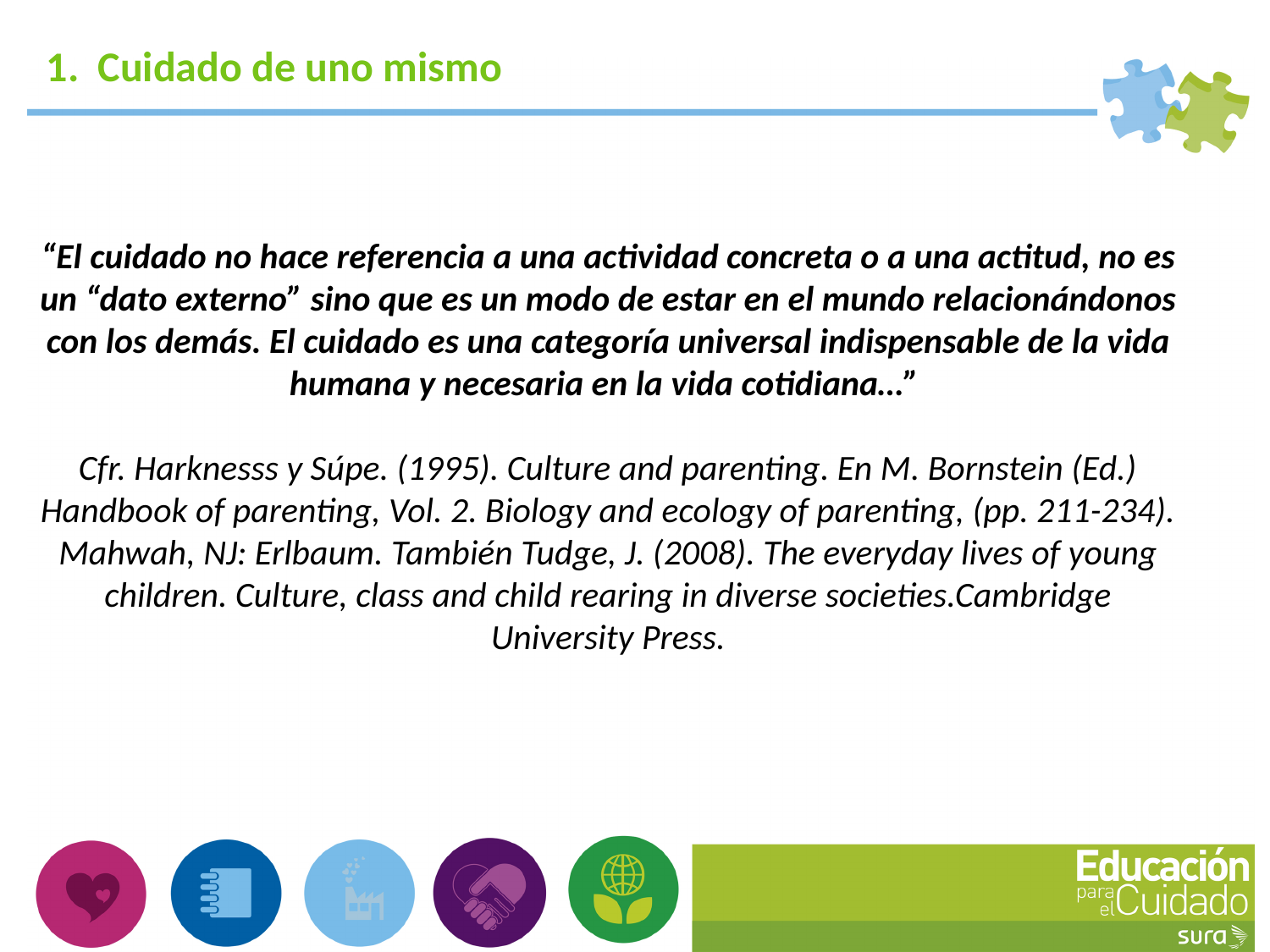

1.  Cuidado de uno mismo
“El cuidado no hace referencia a una actividad concreta o a una actitud, no es un “dato externo” sino que es un modo de estar en el mundo relacionándonos con los demás. El cuidado es una categoría universal indispensable de la vida humana y necesaria en la vida cotidiana…”

Cfr. Harknesss y Súpe. (1995). Culture and parenting. En M. Bornstein (Ed.) Handbook of parenting, Vol. 2. Biology and ecology of parenting, (pp. 211-234). Mahwah, NJ: Erlbaum. También Tudge, J. (2008). The everyday lives of young children. Culture, class and child rearing in diverse societies.Cambridge University Press.